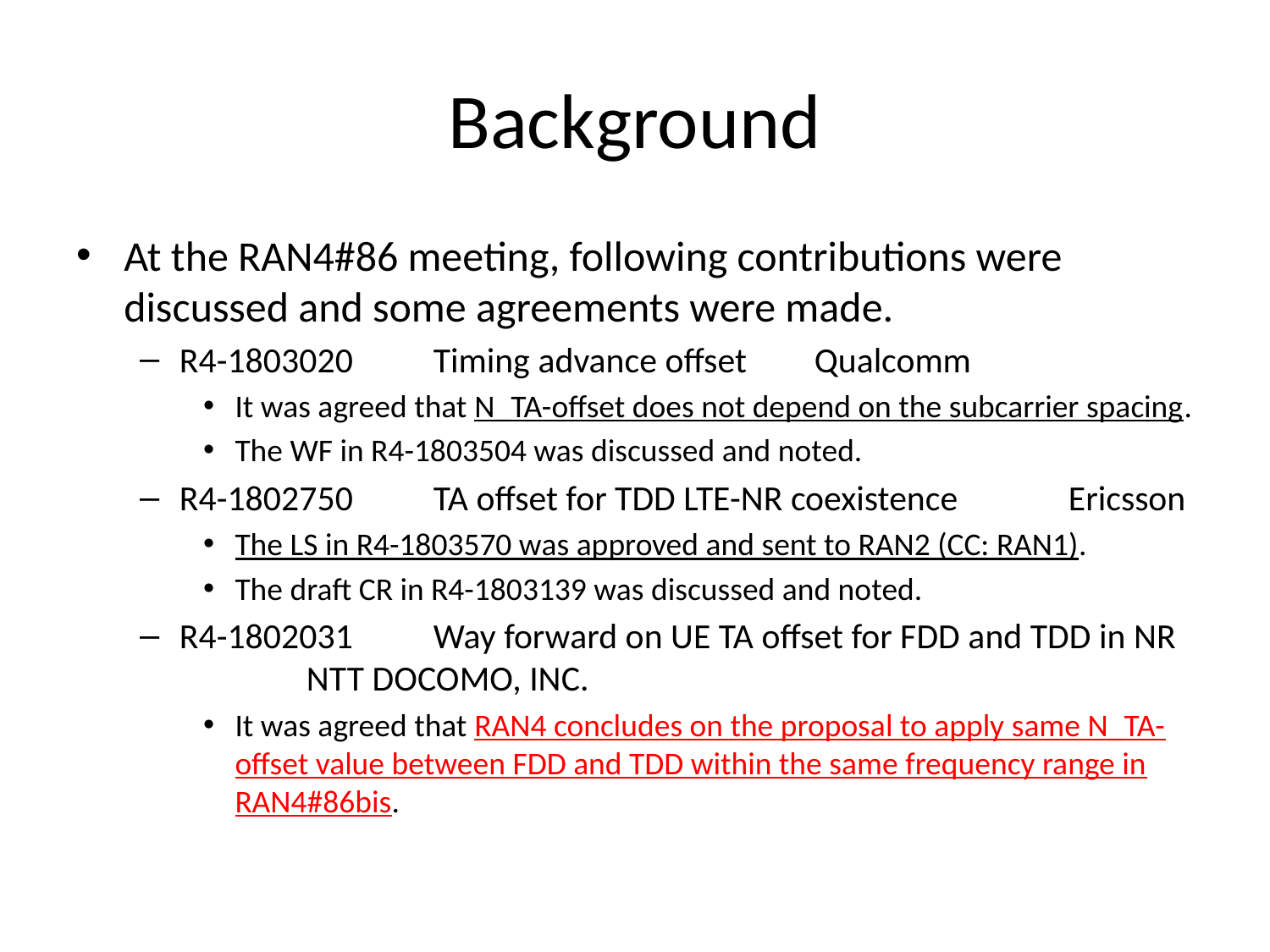

# Background
At the RAN4#86 meeting, following contributions were discussed and some agreements were made.
R4-1803020	Timing advance offset	Qualcomm
It was agreed that N_TA-offset does not depend on the subcarrier spacing.
The WF in R4-1803504 was discussed and noted.
R4-1802750	TA offset for TDD LTE-NR coexistence	Ericsson
The LS in R4-1803570 was approved and sent to RAN2 (CC: RAN1).
The draft CR in R4-1803139 was discussed and noted.
R4-1802031	Way forward on UE TA offset for FDD and TDD in NR	NTT DOCOMO, INC.
It was agreed that RAN4 concludes on the proposal to apply same N_TA-offset value between FDD and TDD within the same frequency range in RAN4#86bis.